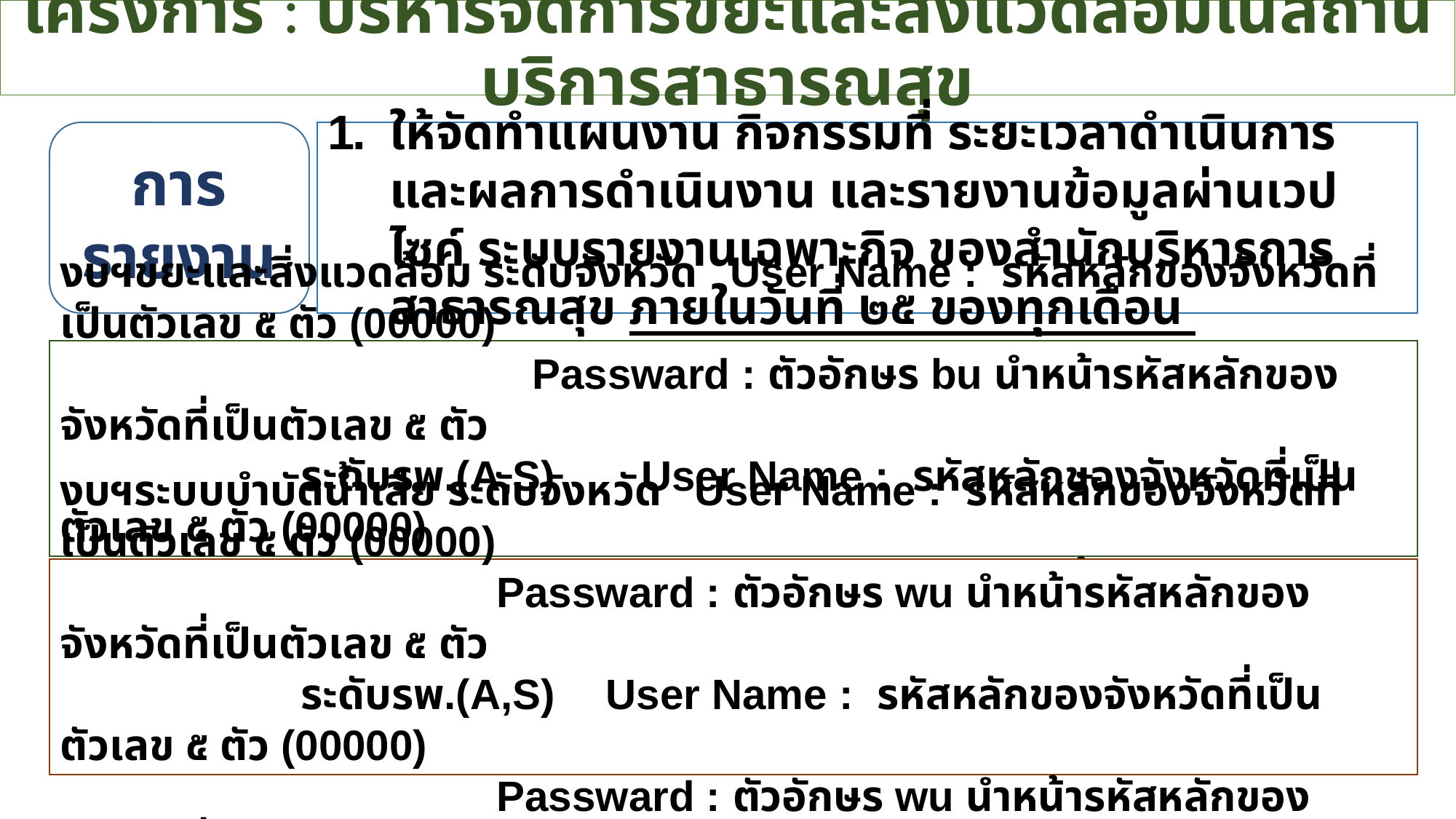

# โครงการ : บริหารจัดการขยะและสิ่งแวดล้อมในสถานบริการสาธารณสุข
การรายงาน
ให้จัดทำแผนงาน กิจกรรมที่ ระยะเวลาดำเนินการ และผลการดำเนินงาน และรายงานข้อมูลผ่านเวปไซค์ ระบบรายงานเฉพาะกิจ ของสำนักบริหารการสาธารณสุข ภายในวันที่ ๒๕ ของทุกเดือน
งบฯขยะและสิ่งแวดล้อม ระดับจังหวัด   User Name :  รหัสหลักของจังหวัดที่เป็นตัวเลข ๕ ตัว (00000)
   	 	 	 	   Passward : ตัวอักษร bu นำหน้ารหัสหลักของจังหวัดที่เป็นตัวเลข ๕ ตัว
 		  ระดับรพ.(A,S) 	   User Name :  รหัสหลักของจังหวัดที่เป็นตัวเลข ๕ ตัว (00000)
   	 	 	 	   Passward : ตัวอักษร bu นำหน้ารหัสหลักของจังหวัดที่เป็นตัวเลข ๕ ตัว
งบฯระบบบำบัดน้ำเสีย ระดับจังหวัด   User Name :  รหัสหลักของจังหวัดที่เป็นตัวเลข ๕ ตัว (00000)
   	 	 	 	Passward : ตัวอักษร wu นำหน้ารหัสหลักของจังหวัดที่เป็นตัวเลข ๕ ตัว
 		  ระดับรพ.(A,S) 	User Name :  รหัสหลักของจังหวัดที่เป็นตัวเลข ๕ ตัว (00000)
   	 	 	 	Passward : ตัวอักษร wu นำหน้ารหัสหลักของจังหวัดที่เป็นตัวเลข ๕ ตัว